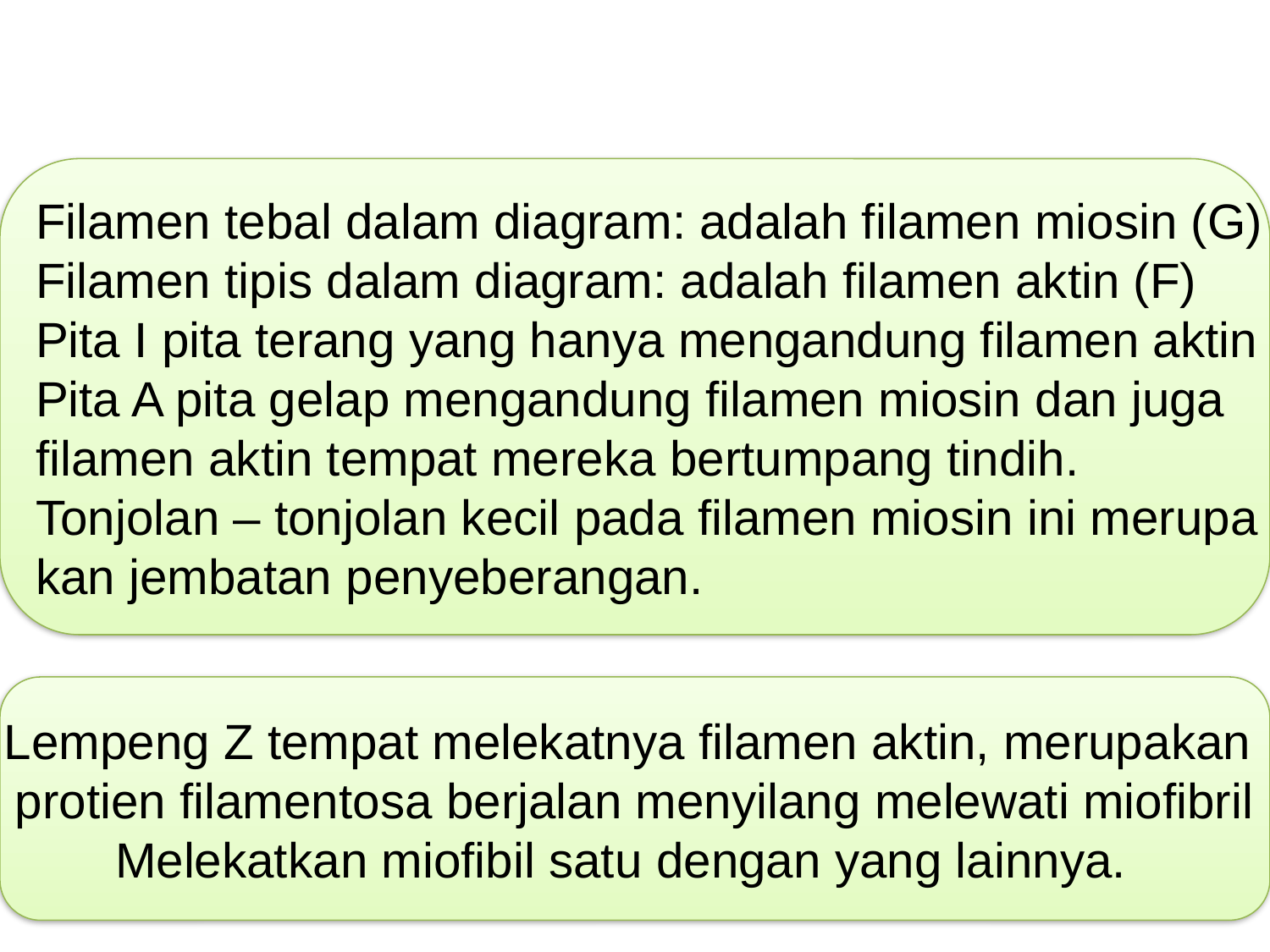

Filamen tebal dalam diagram: adalah filamen miosin (G)
Filamen tipis dalam diagram: adalah filamen aktin (F)
Pita I pita terang yang hanya mengandung filamen aktin
Pita A pita gelap mengandung filamen miosin dan juga
filamen aktin tempat mereka bertumpang tindih.
Tonjolan – tonjolan kecil pada filamen miosin ini merupa
kan jembatan penyeberangan.

Lempeng Z tempat melekatnya filamen aktin, merupakan
protien filamentosa berjalan menyilang melewati miofibril
Melekatkan miofibil satu dengan yang lainnya.